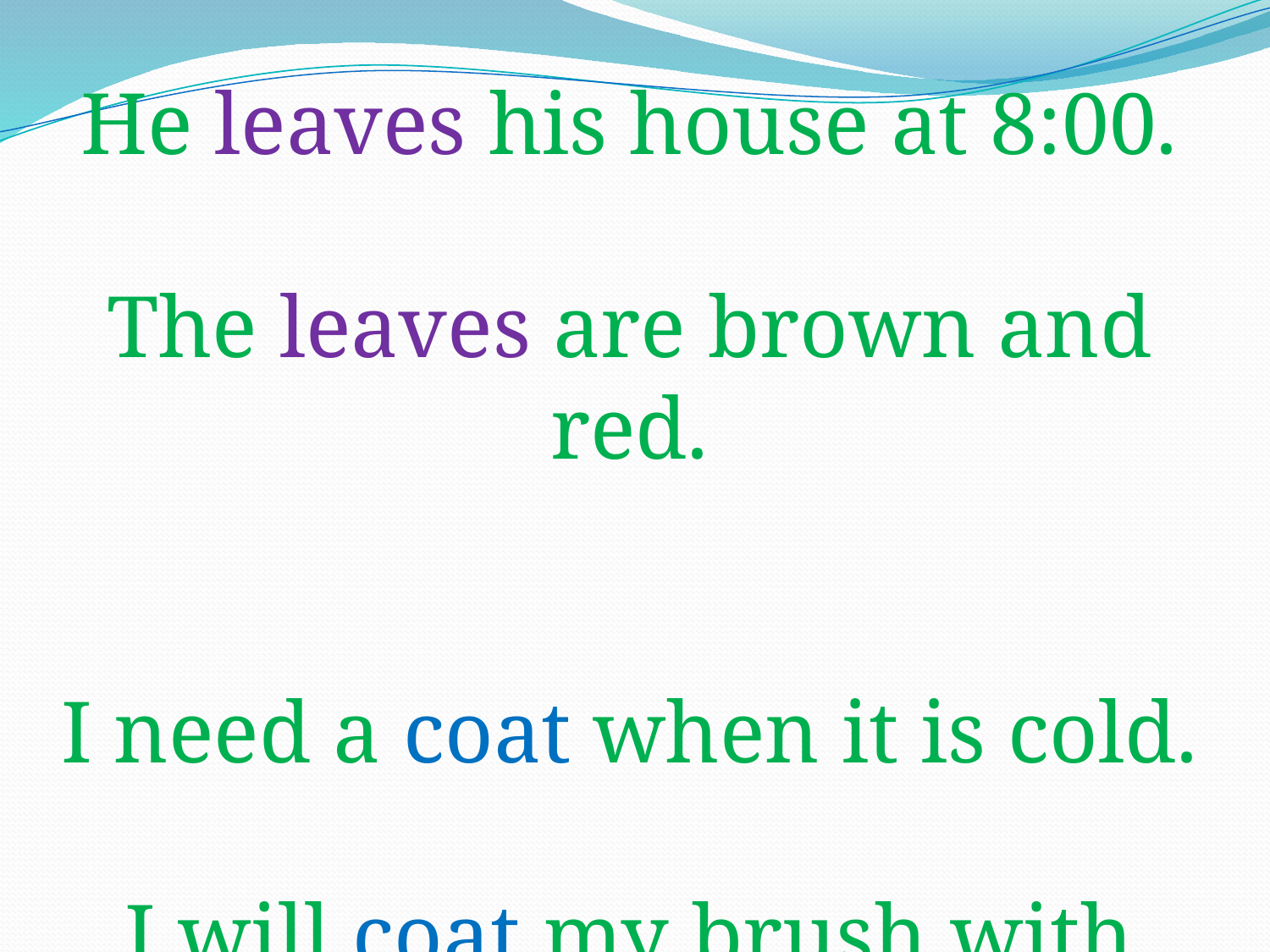

He leaves his house at 8:00.

The leaves are brown and red.

I need a coat when it is cold.

I will coat my brush with paint.